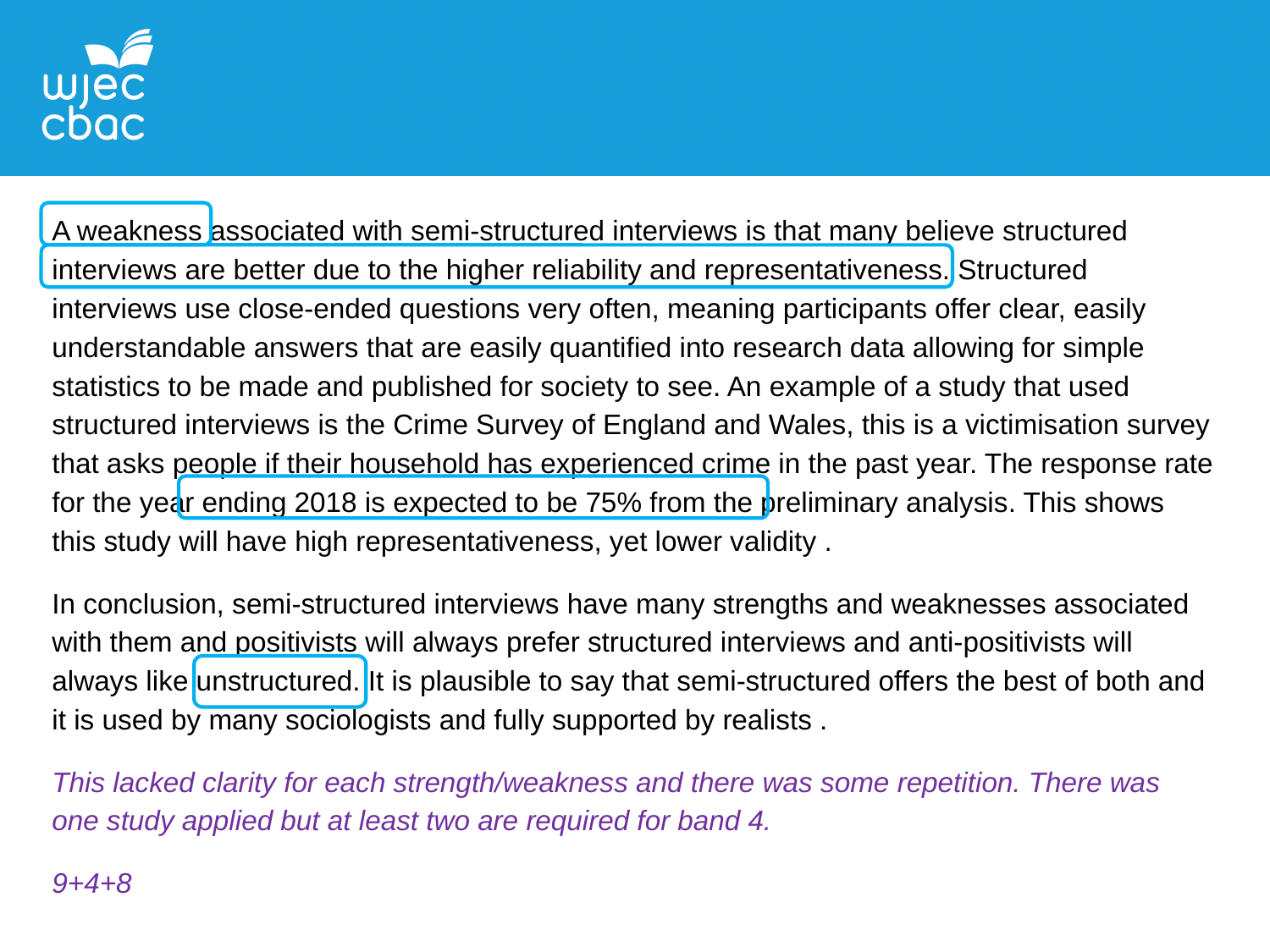

A weakness associated with semi-structured interviews is that many believe structured interviews are better due to the higher reliability and representativeness. Structured  interviews use close-ended questions very often, meaning participants offer clear, easily understandable answers that are easily quantified into research data allowing for simple statistics to be made and published for society to see. An example of a study that used structured interviews is the Crime Survey of England and Wales, this is a victimisation survey that asks people if their household has experienced crime in the past year. The response rate for the year ending 2018 is expected to be 75% from the preliminary analysis. This shows this study will have high representativeness, yet lower validity .
In conclusion, semi-structured interviews have many strengths and weaknesses associated with them and positivists will always prefer structured interviews and anti-positivists will always like unstructured. It is plausible to say that semi-structured offers the best of both and it is used by many sociologists and fully supported by realists .
This lacked clarity for each strength/weakness and there was some repetition. There was one study applied but at least two are required for band 4.
9+4+8